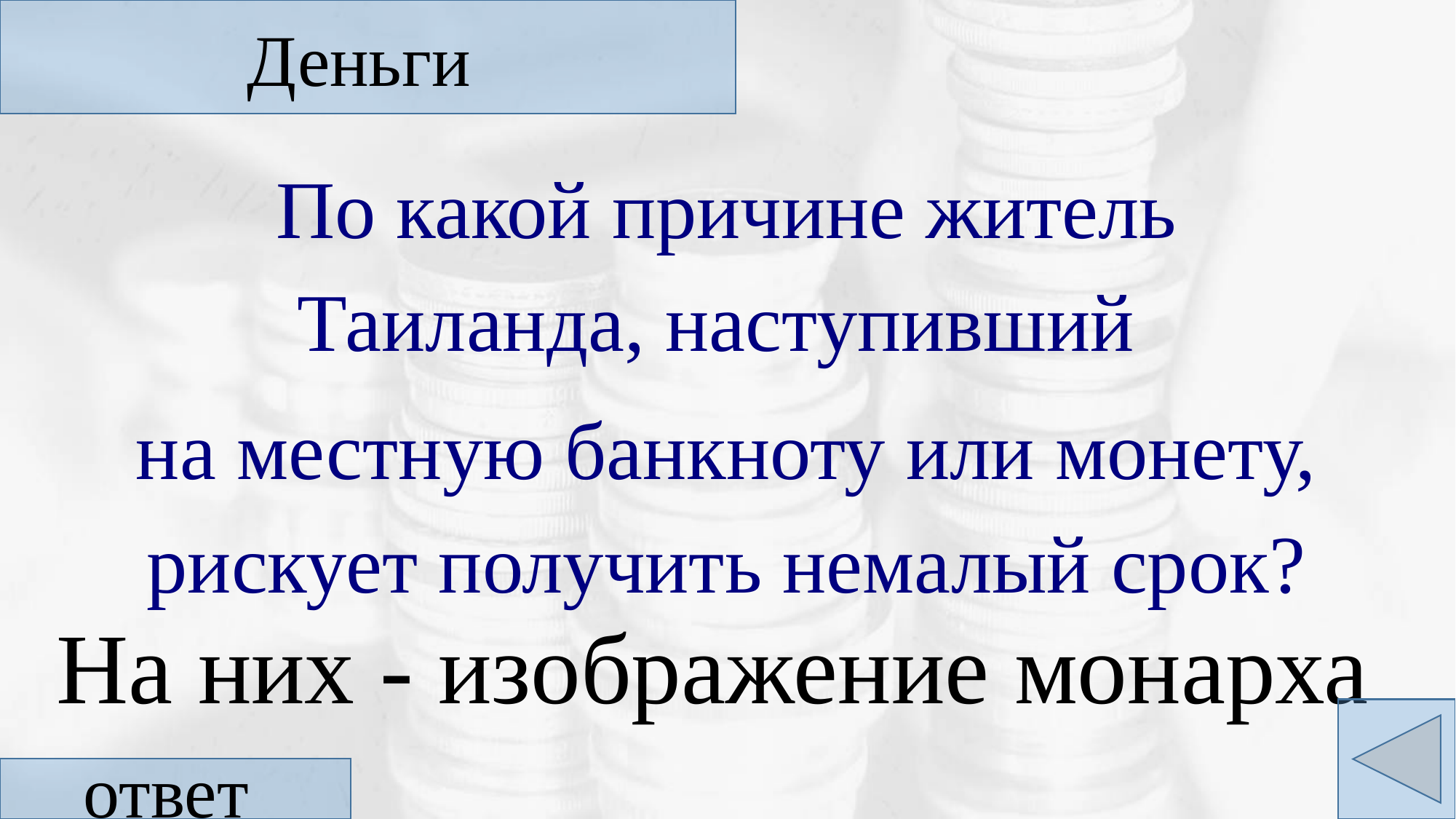

Деньги
По какой причине житель Таиланда, наступивший
на местную банкноту или монету, рискует получить немалый срок?

На них - изображение монарха

ответ